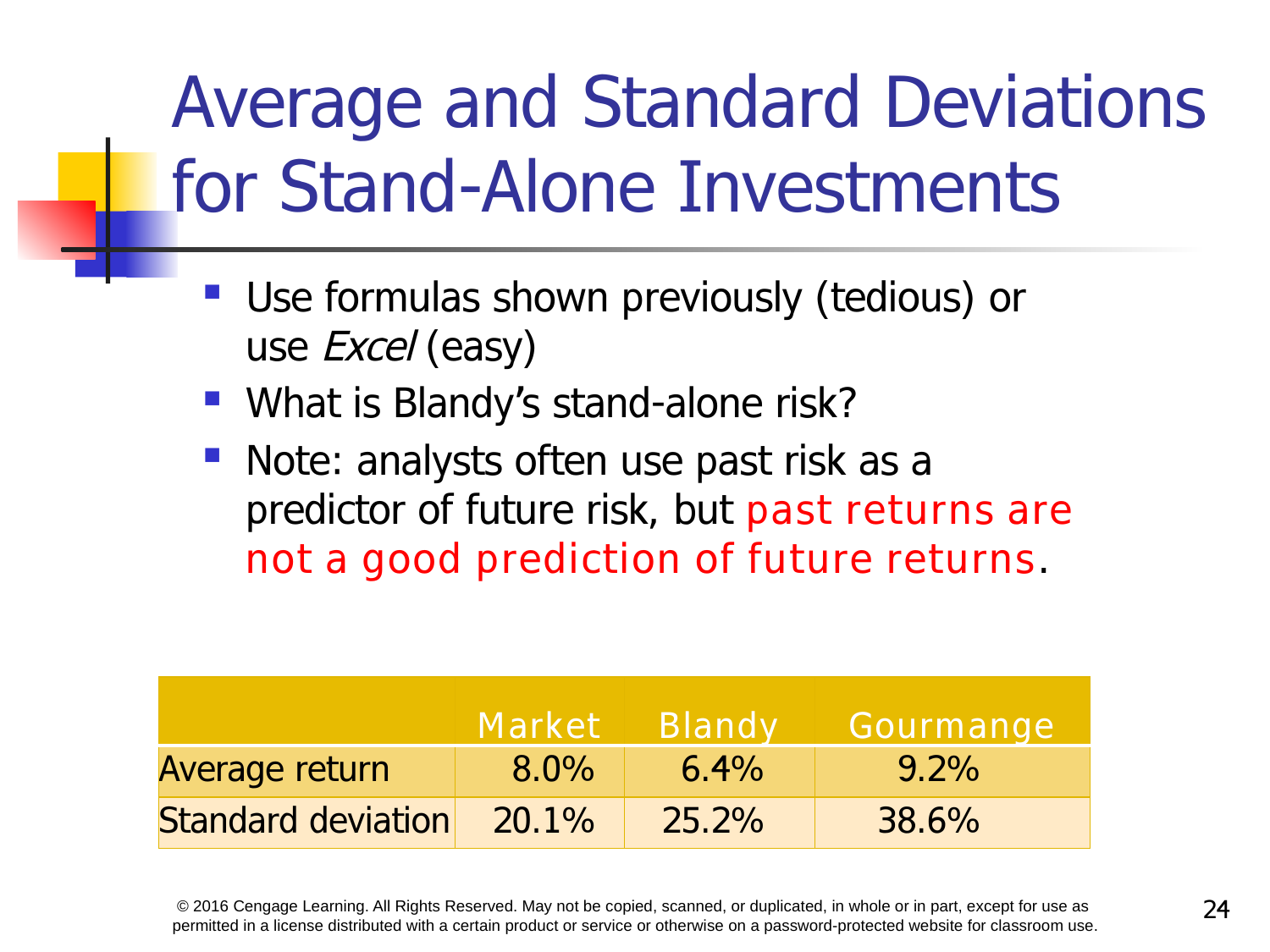

# Average and Standard Deviations for Stand-Alone Investments
Use formulas shown previously (tedious) or use Excel (easy)
What is Blandy’s stand-alone risk?
Note: analysts often use past risk as a predictor of future risk, but past returns are not a good prediction of future returns.
|  | Market | Blandy | Gourmange |
| --- | --- | --- | --- |
| Average return | 8.0% | 6.4% | 9.2% |
| Standard deviation | 20.1% | 25.2% | 38.6% |
24